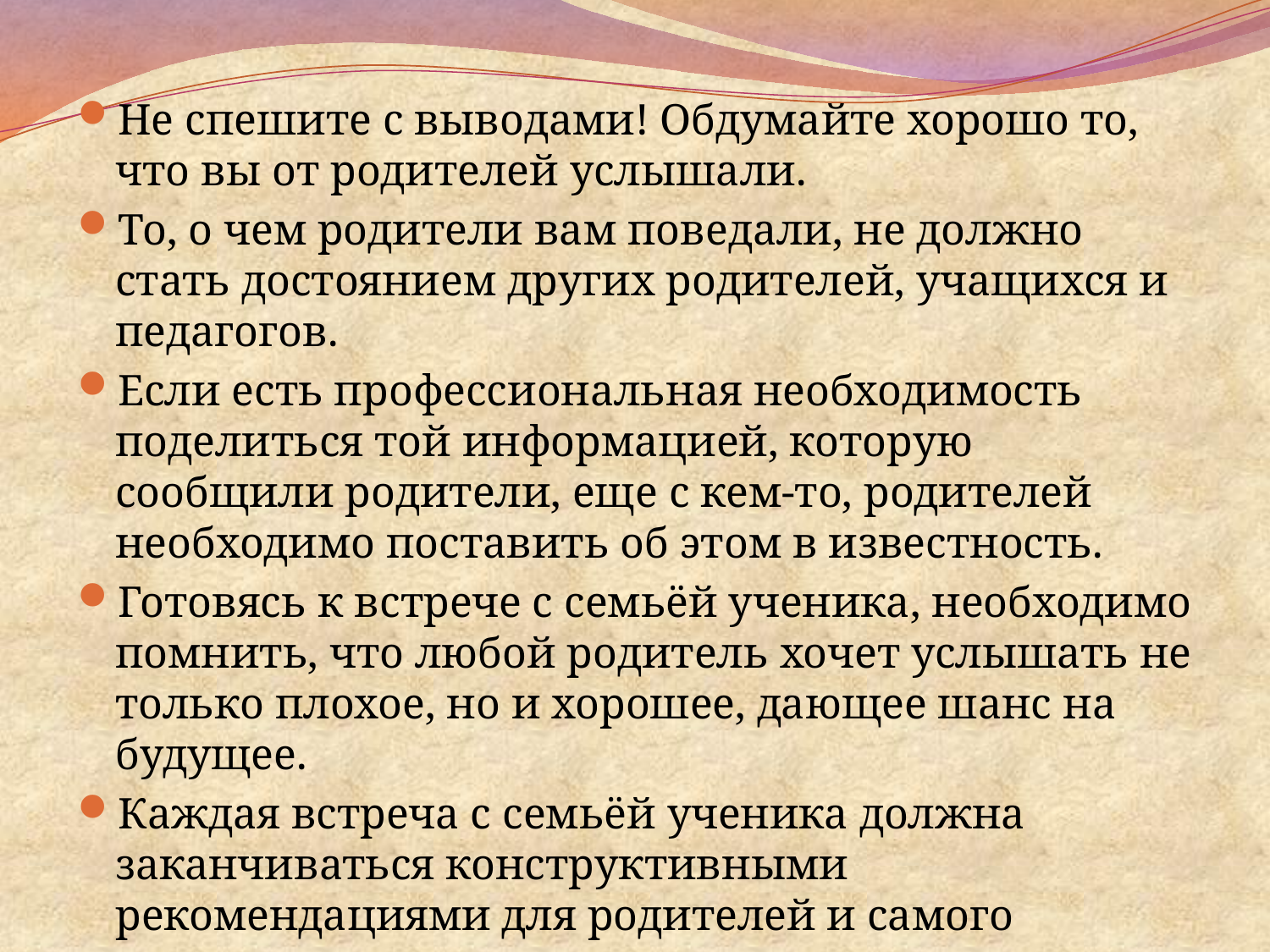

#
Не спешите с выводами! Обдумайте хорошо то, что вы от родителей услышали.
То, о чем родители вам поведали, не должно стать достоянием других родителей, учащихся и педагогов.
Если есть профессиональная необходимость поделиться той информацией, которую сообщили родители, еще с кем-то, родителей необходимо поставить об этом в известность.
Готовясь к встрече с семьёй ученика, необходимо помнить, что любой родитель хочет услышать не только плохое, но и хорошее, дающее шанс на будущее.
Каждая встреча с семьёй ученика должна заканчиваться конструктивными рекомендациями для родителей и самого ученика.